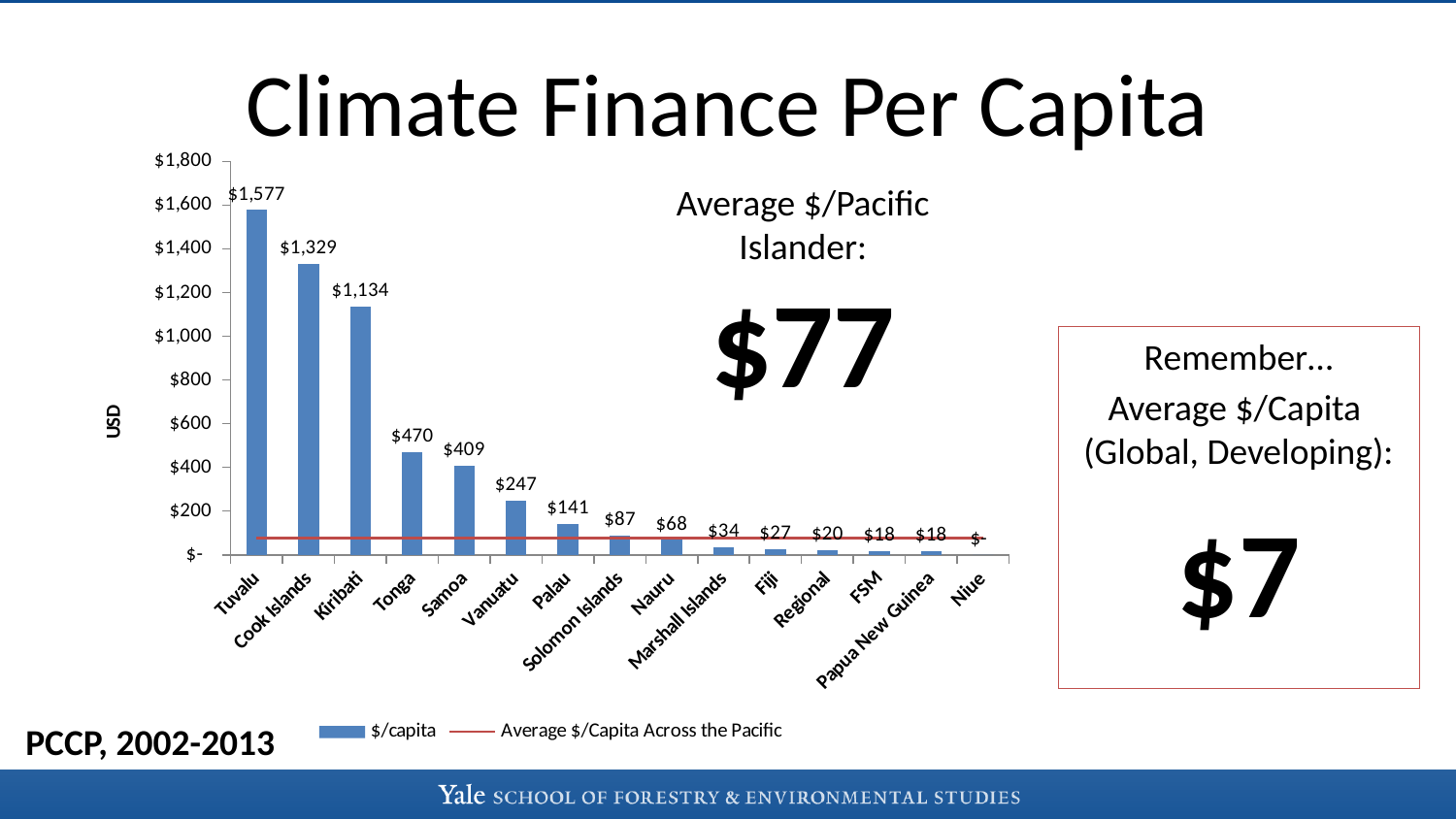

# Climate Finance Per Capita

### Chart

| Category |  | Average $/Capita Across the Pacific |
|---|---|---|
| Tuvalu | 1577.441474281085 | 76.66857548006621 |
| Cook Islands | 1329.351100917431 | 76.66857548006621 |
| Kiribati | 1134.301921818058 | 76.66857548006621 |
| Tonga | 470.0967499976262 | 76.66857548006621 |
| Samoa | 408.6989053011996 | 76.66857548006621 |
| Vanuatu | 246.8486803843917 | 76.66857548006621 |
| Palau | 141.4375179271441 | 76.66857548006621 |
| Solomon Islands | 87.35050273416826 | 76.66857548006621 |
| Nauru | 67.77320507735026 | 76.66857548006621 |
| Marshall Islands | 34.10552114602728 | 76.66857548006621 |
| Fiji | 26.54659985358628 | 76.66857548006621 |
| Regional | 19.76921491021334 | 76.66857548006621 |
| FSM | 18.48004326454141 | 76.66857548006621 |
| Papua New Guinea | 18.01893074716569 | 76.66857548006621 |
| Niue | 0.0 | 76.66857548006621 |
Average $/Pacific Islander:
$77

Remember…
Average $/Capita
(Global, Developing):
$7
PCCP, 2002-2013